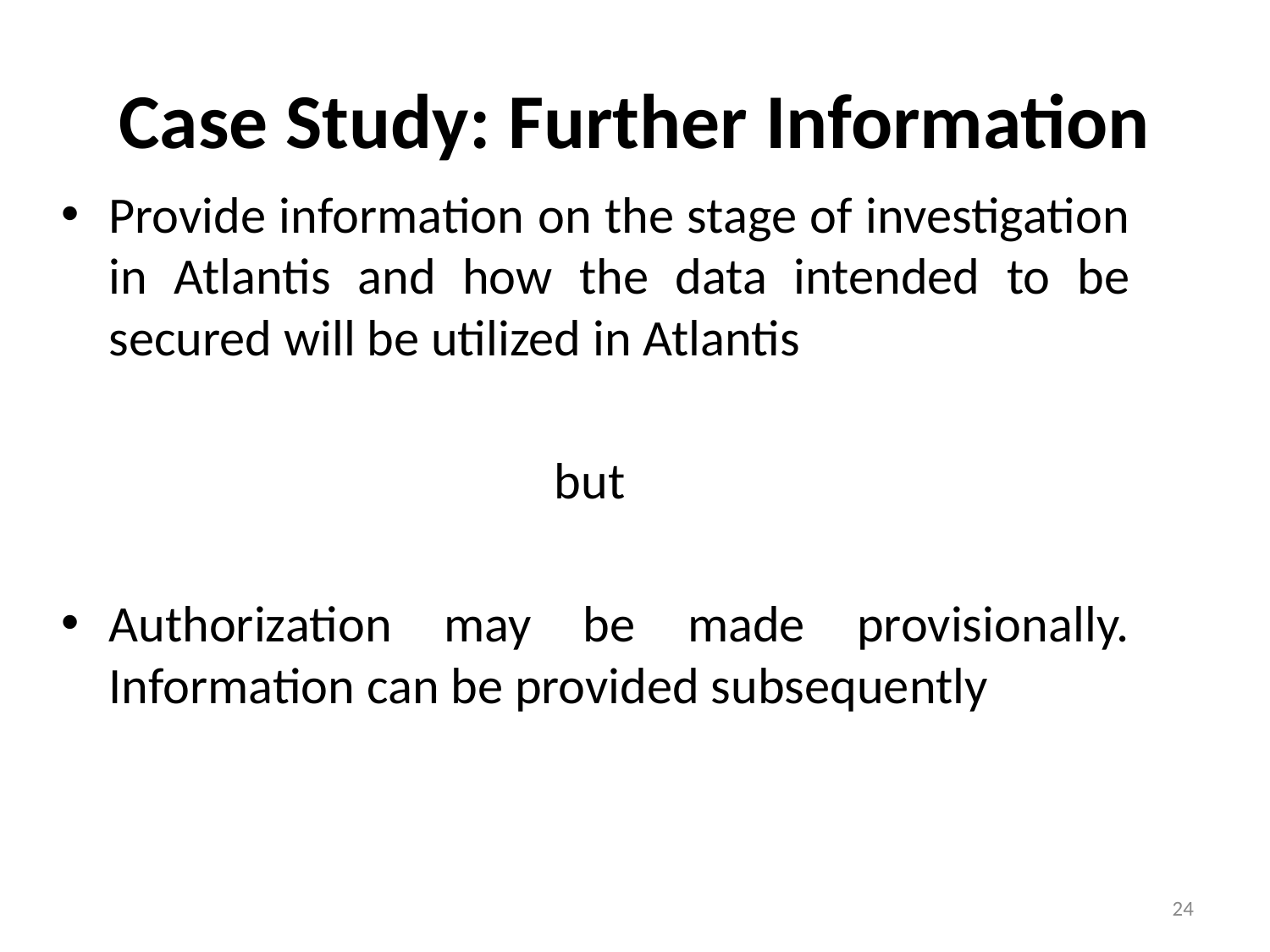

# Case Study: Further Information
Provide information on the stage of investigation in Atlantis and how the data intended to be secured will be utilized in Atlantis

but

Authorization may be made provisionally. Information can be provided subsequently
24